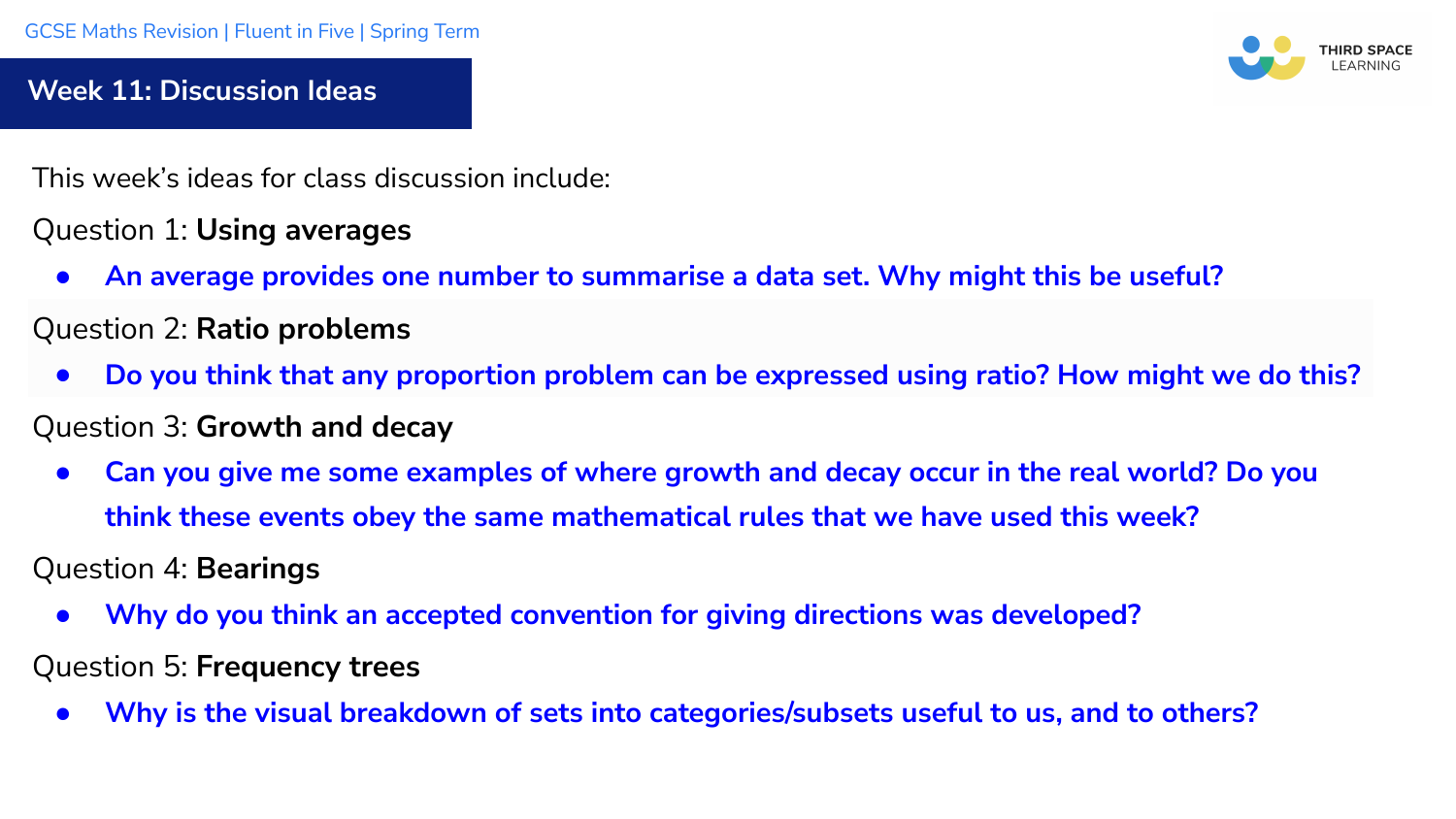

Week 11: Discussion Ideas
| This week’s ideas for class discussion include: |
| --- |
| Question 1: Using averages An average provides one number to summarise a data set. Why might this be useful? |
| Question 2: Ratio problems Do you think that any proportion problem can be expressed using ratio? How might we do this? |
| Question 3: Growth and decay Can you give me some examples of where growth and decay occur in the real world? Do you think these events obey the same mathematical rules that we have used this week? |
| Question 4: Bearings Why do you think an accepted convention for giving directions was developed? |
| Question 5: Frequency trees Why is the visual breakdown of sets into categories/subsets useful to us, and to others? |